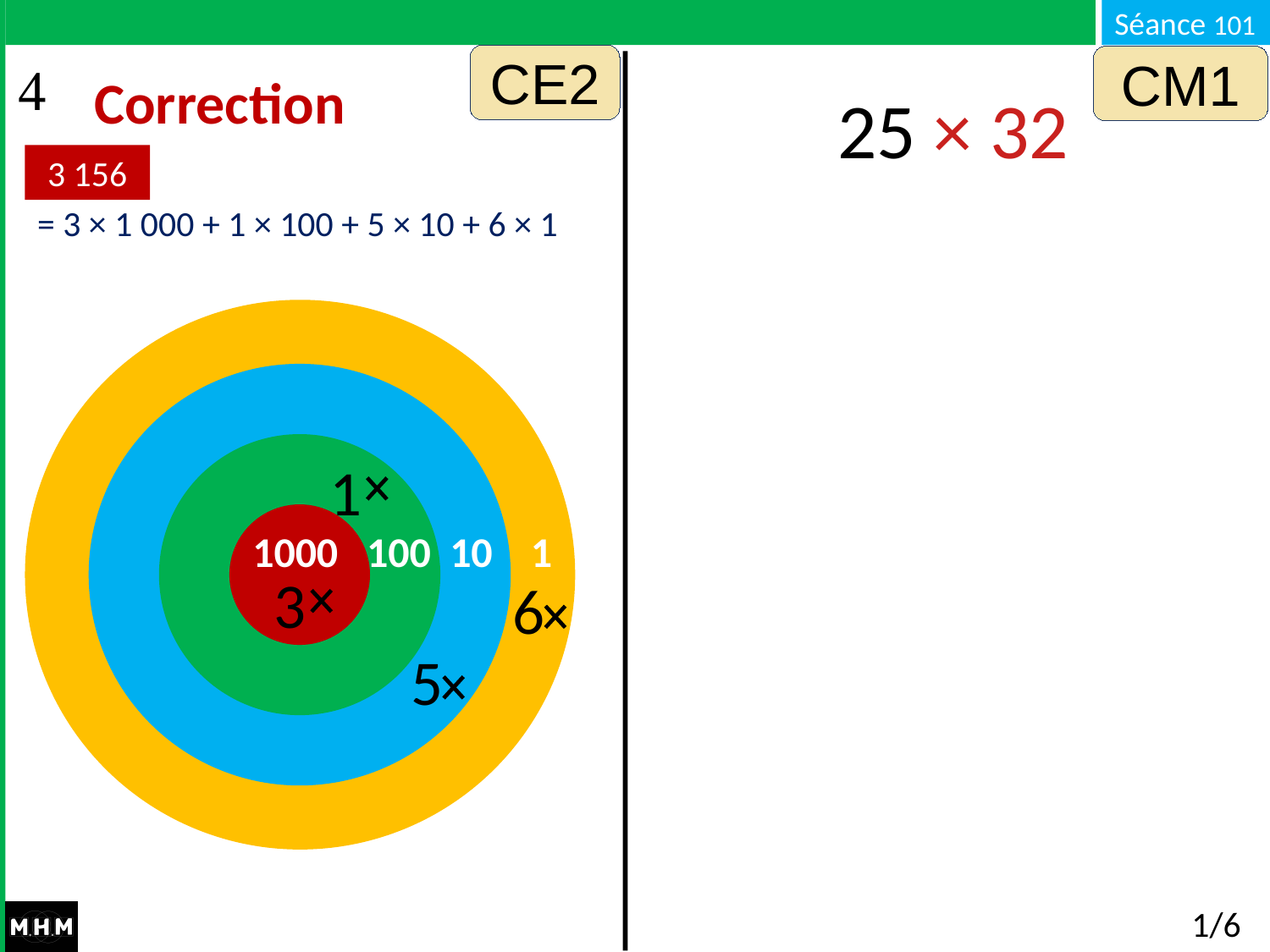

CE2
CM1

# Correction
25 × 32
3 156
= 3 × 1 000 + 1 × 100 + 5 × 10 + 6 × 1

 1000   100  10    1
1

3

6

5

1/6